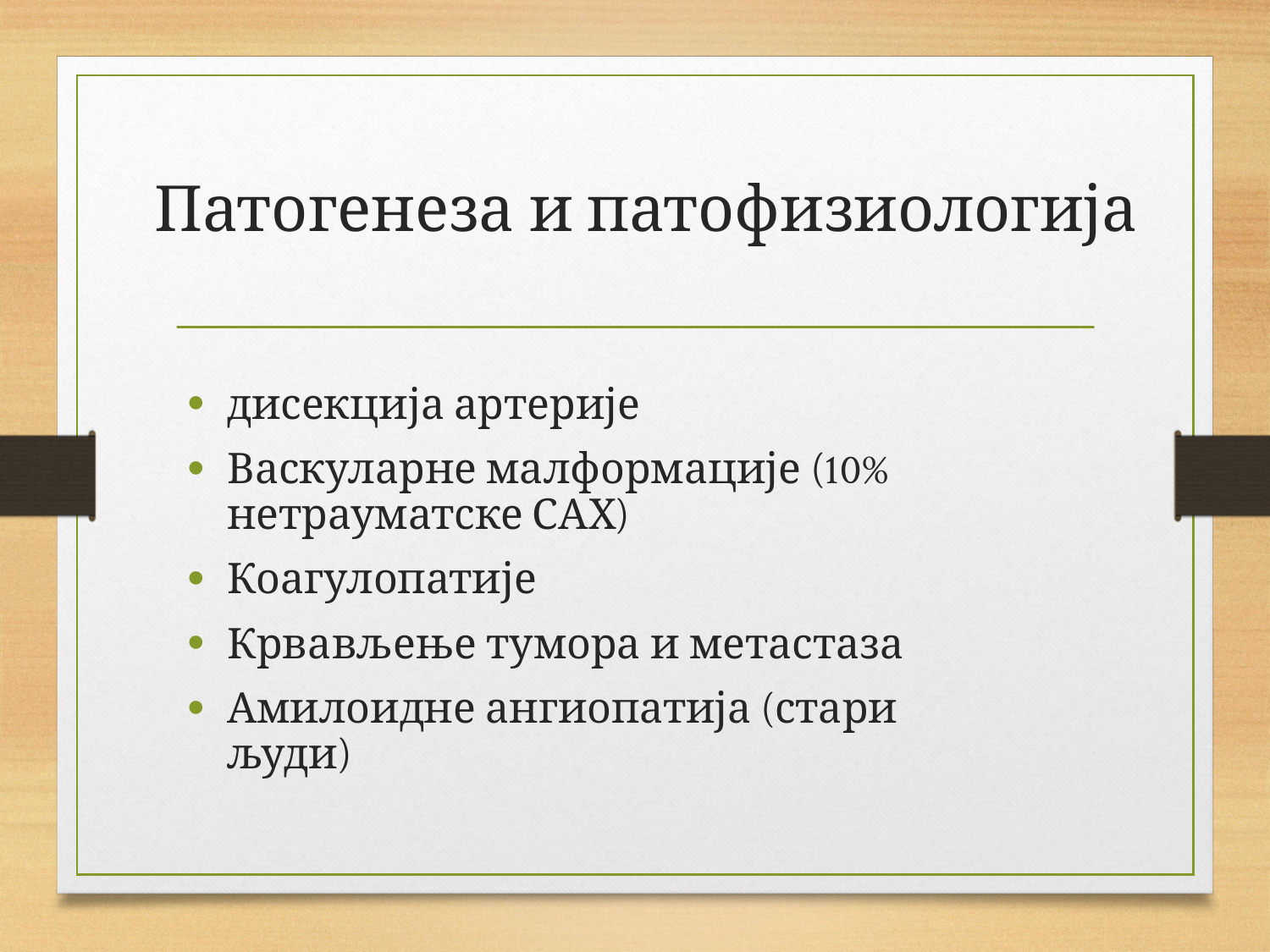

# Патогенеза и патофизиологија
дисекција артерије
Васкуларне малформације (10% нетрауматске САХ)
Коагулопатије
Крвављење тумора и метастаза
Амилоидне ангиопатија (стари људи)